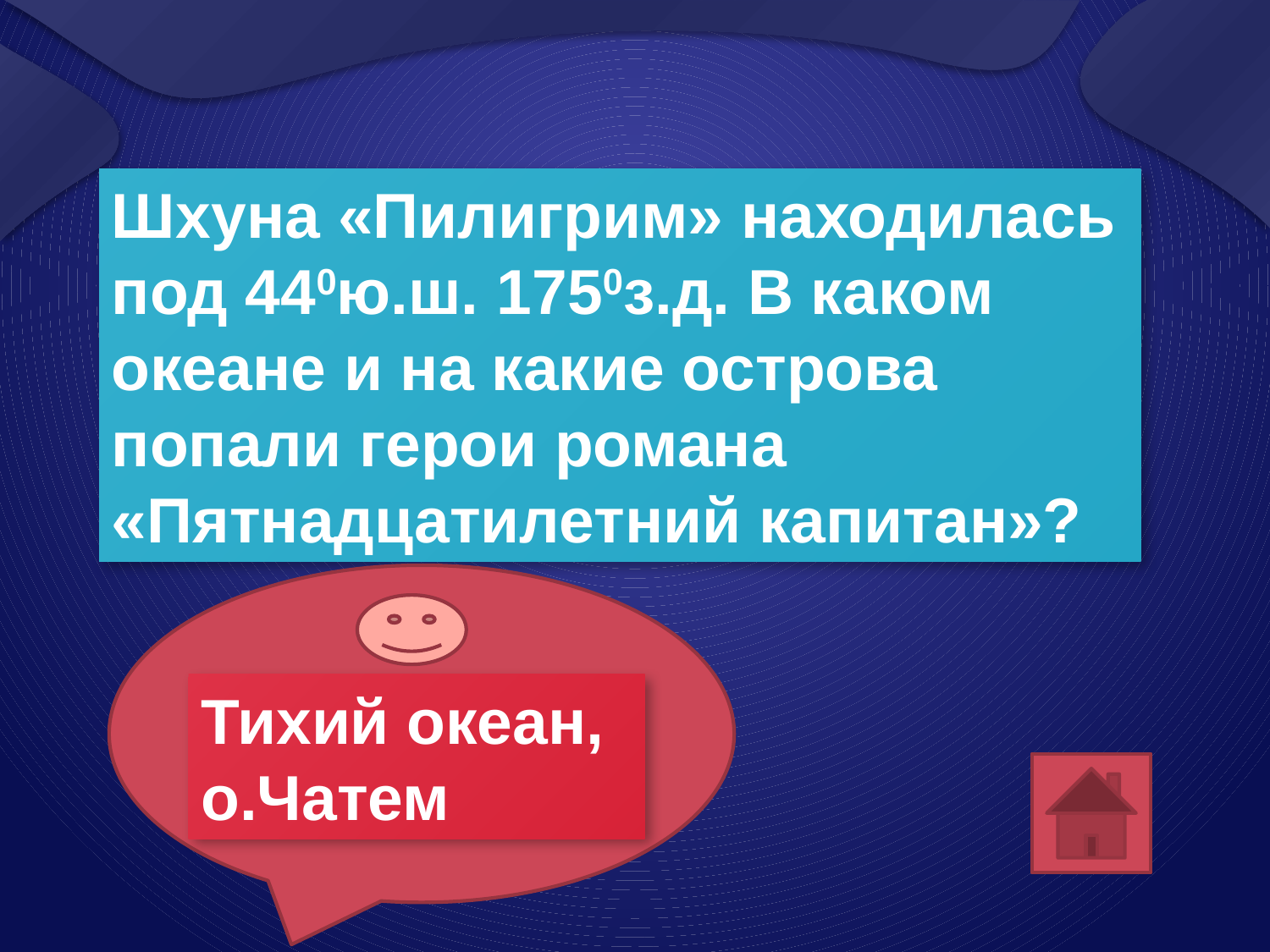

Шхуна «Пилигрим» находилась под 440ю.ш. 1750з.д. В каком океане и на какие острова попали герои романа «Пятнадцатилетний капитан»?

Тихий океан, о.Чатем